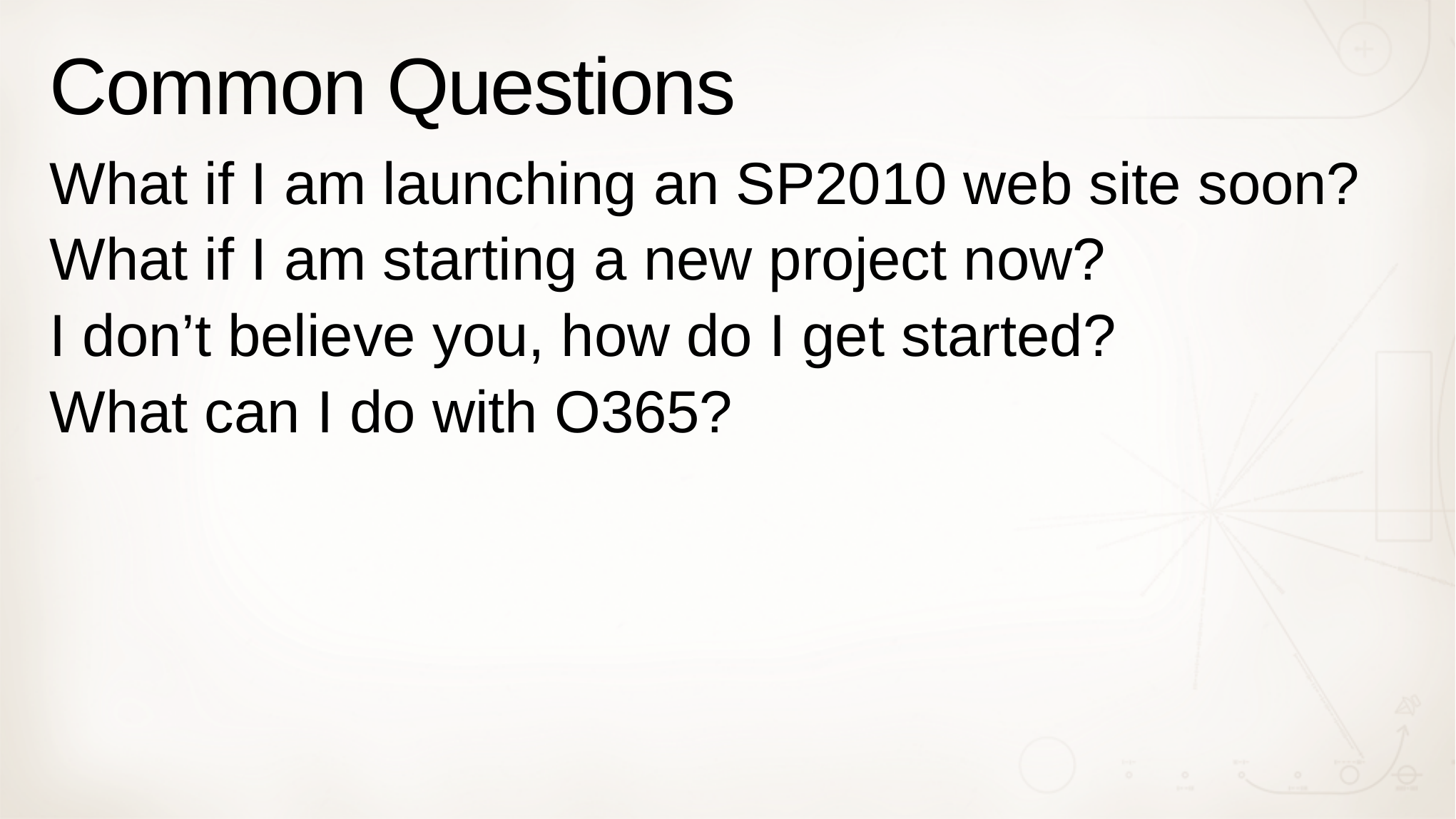

# Common Questions
What if I am launching an SP2010 web site soon?
What if I am starting a new project now?
I don’t believe you, how do I get started?
What can I do with O365?